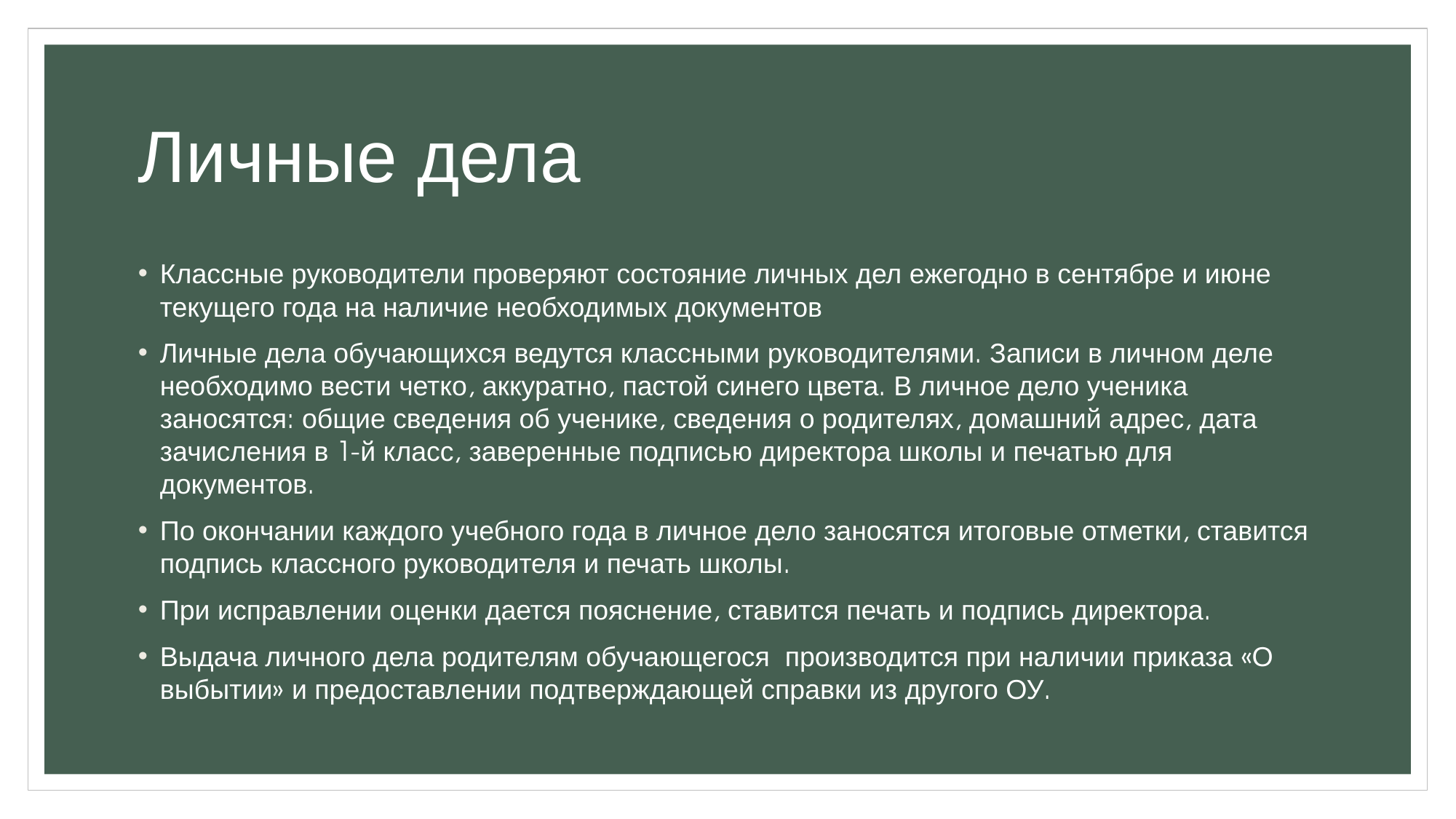

# Личные дела
Классные руководители проверяют состояние личных дел ежегодно в сентябре и июне текущего года на наличие необходимых документов
Личные дела обучающихся ведутся классными руководителями. Записи в личном деле необходимо вести четко, аккуратно, пастой синего цвета. В личное дело ученика заносятся: общие сведения об ученике, сведения о родителях, домашний адрес, дата зачисления в 1-й класс, заверенные подписью директора школы и печатью для документов.
По окончании каждого учебного года в личное дело заносятся итоговые отметки, ставится подпись классного руководителя и печать школы.
При исправлении оценки дается пояснение, ставится печать и подпись директора.
Выдача личного дела родителям обучающегося  производится при наличии приказа «О выбытии» и предоставлении подтверждающей справки из другого ОУ.